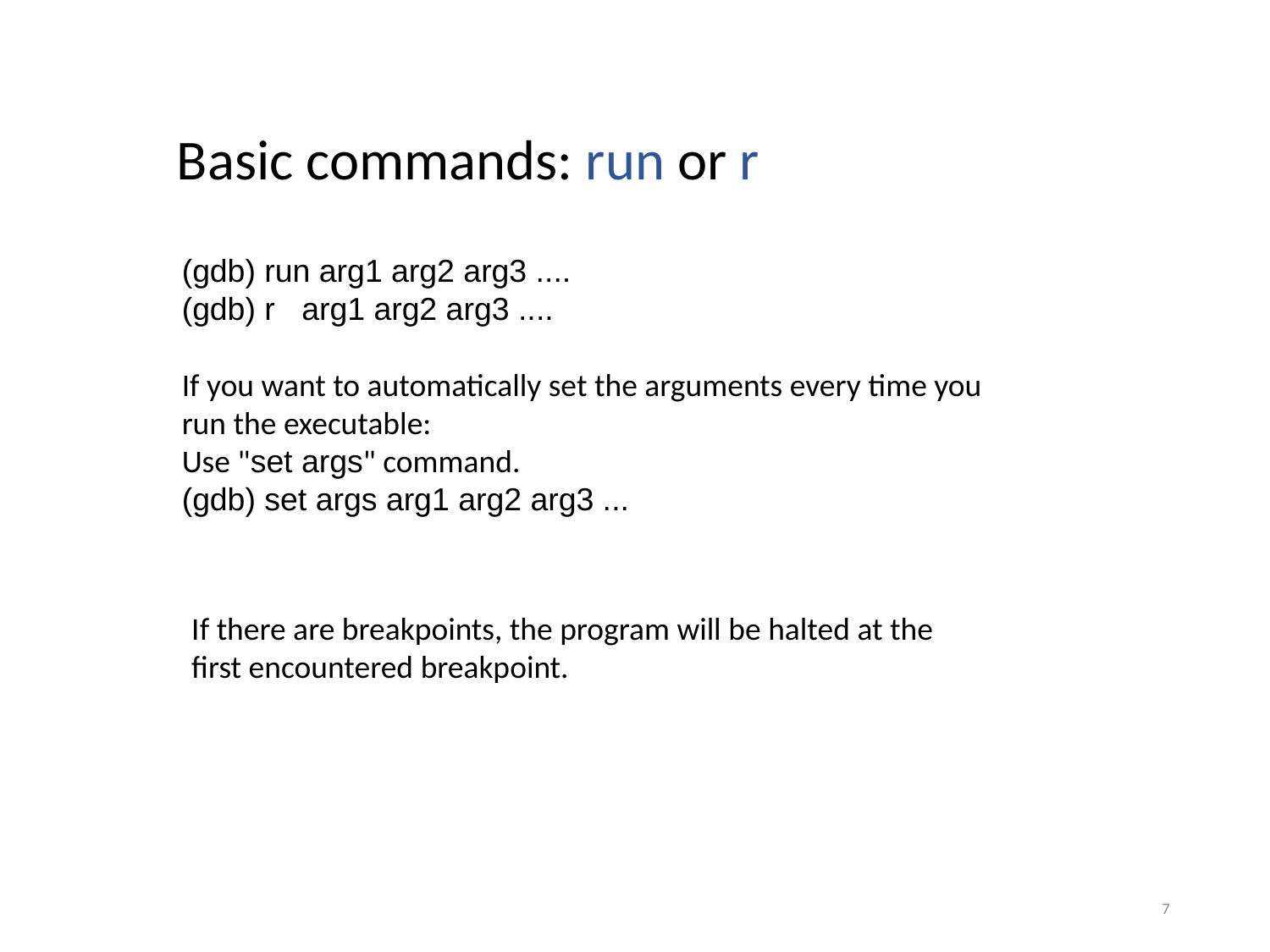

Basic commands: run or r
(gdb) run arg1 arg2 arg3 ....
(gdb) r   arg1 arg2 arg3 ....

If you want to automatically set the arguments every time you run the executable:
Use "set args" command.
(gdb) set args arg1 arg2 arg3 ...
If there are breakpoints, the program will be halted at the first encountered breakpoint.
7